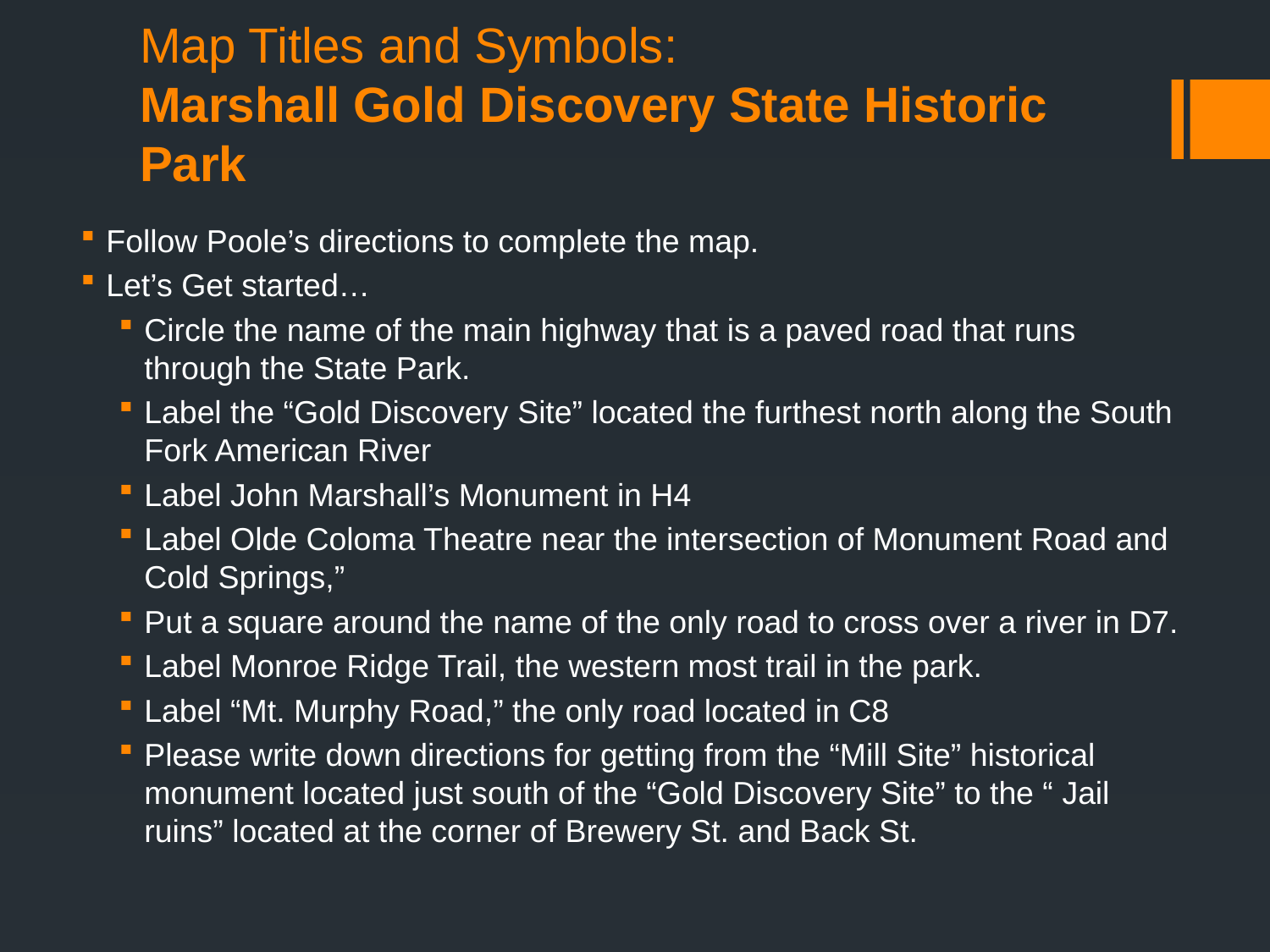

# Map Titles and Symbols: Marshall Gold Discovery State Historic Park
Follow Poole’s directions to complete the map.
Let’s Get started…
Circle the name of the main highway that is a paved road that runs through the State Park.
Label the “Gold Discovery Site” located the furthest north along the South Fork American River
Label John Marshall’s Monument in H4
Label Olde Coloma Theatre near the intersection of Monument Road and Cold Springs,”
Put a square around the name of the only road to cross over a river in D7.
Label Monroe Ridge Trail, the western most trail in the park.
Label “Mt. Murphy Road,” the only road located in C8
Please write down directions for getting from the “Mill Site” historical monument located just south of the “Gold Discovery Site” to the “ Jail ruins” located at the corner of Brewery St. and Back St.